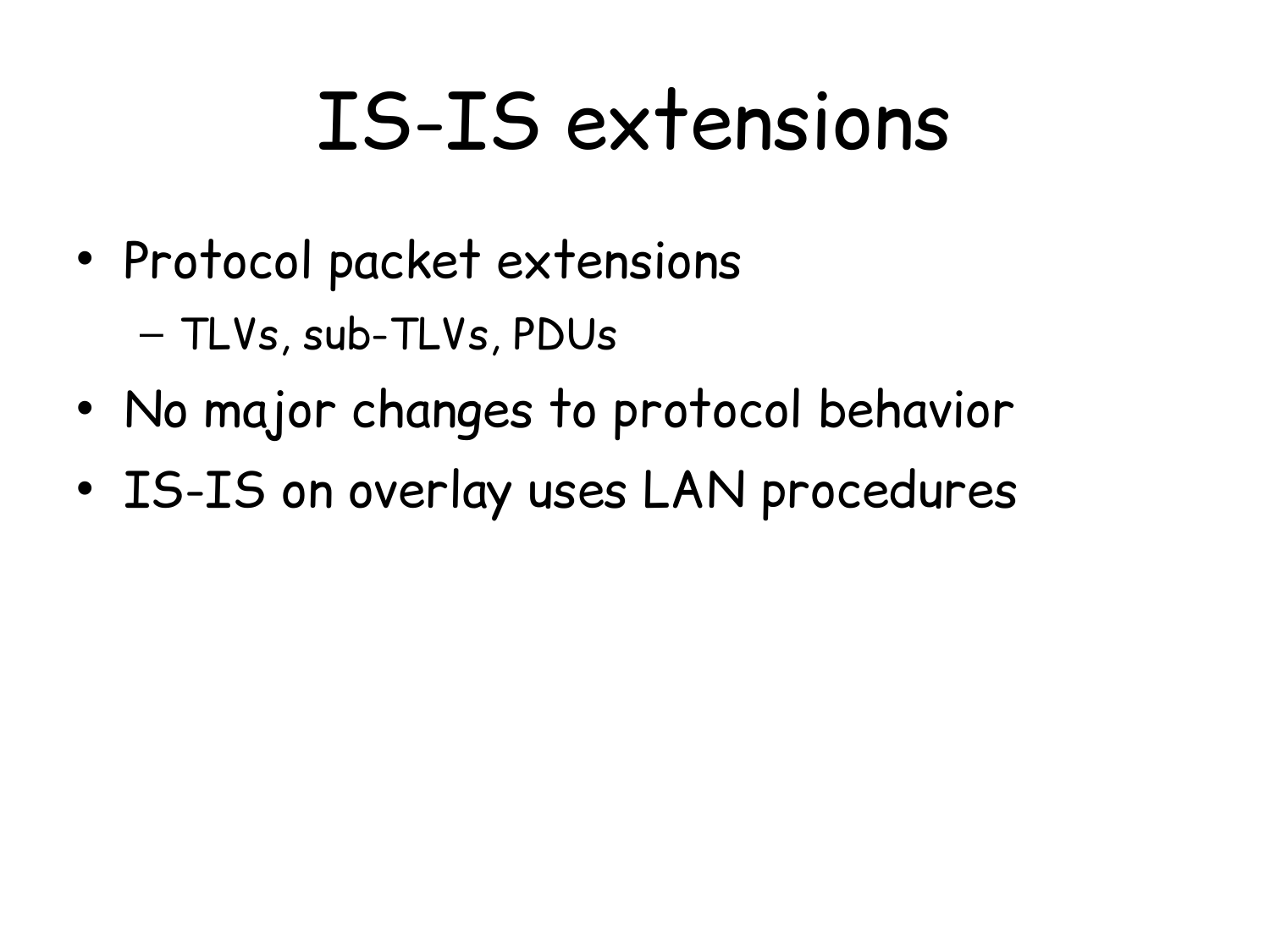

# IS-IS extensions
Protocol packet extensions
TLVs, sub-TLVs, PDUs
No major changes to protocol behavior
IS-IS on overlay uses LAN procedures